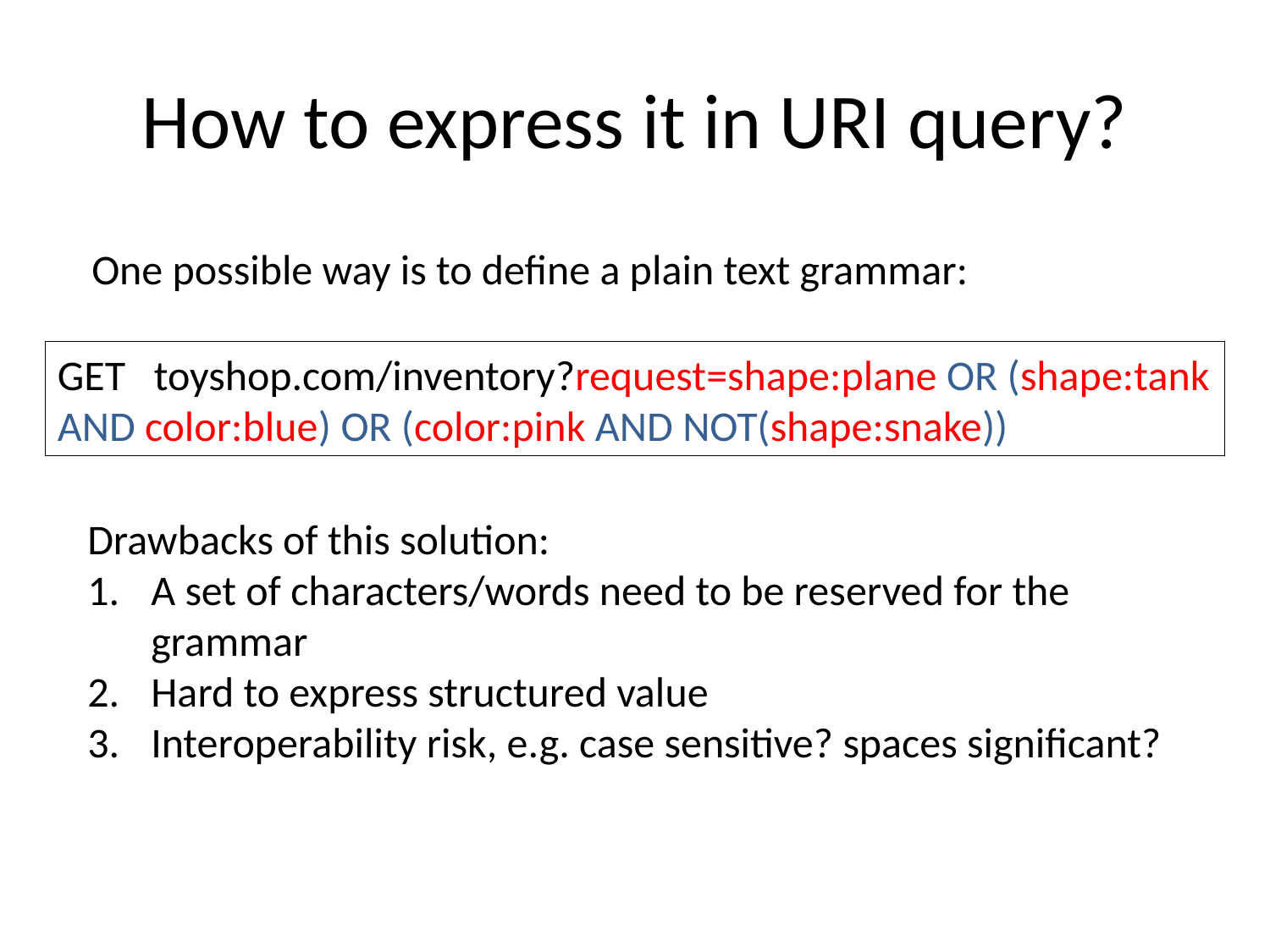

# How to express it in URI query?
One possible way is to define a plain text grammar:
GET   toyshop.com/inventory?request=shape:plane OR (shape:tank AND color:blue) OR (color:pink AND NOT(shape:snake))
Drawbacks of this solution:
A set of characters/words need to be reserved for the grammar
Hard to express structured value
Interoperability risk, e.g. case sensitive? spaces significant?